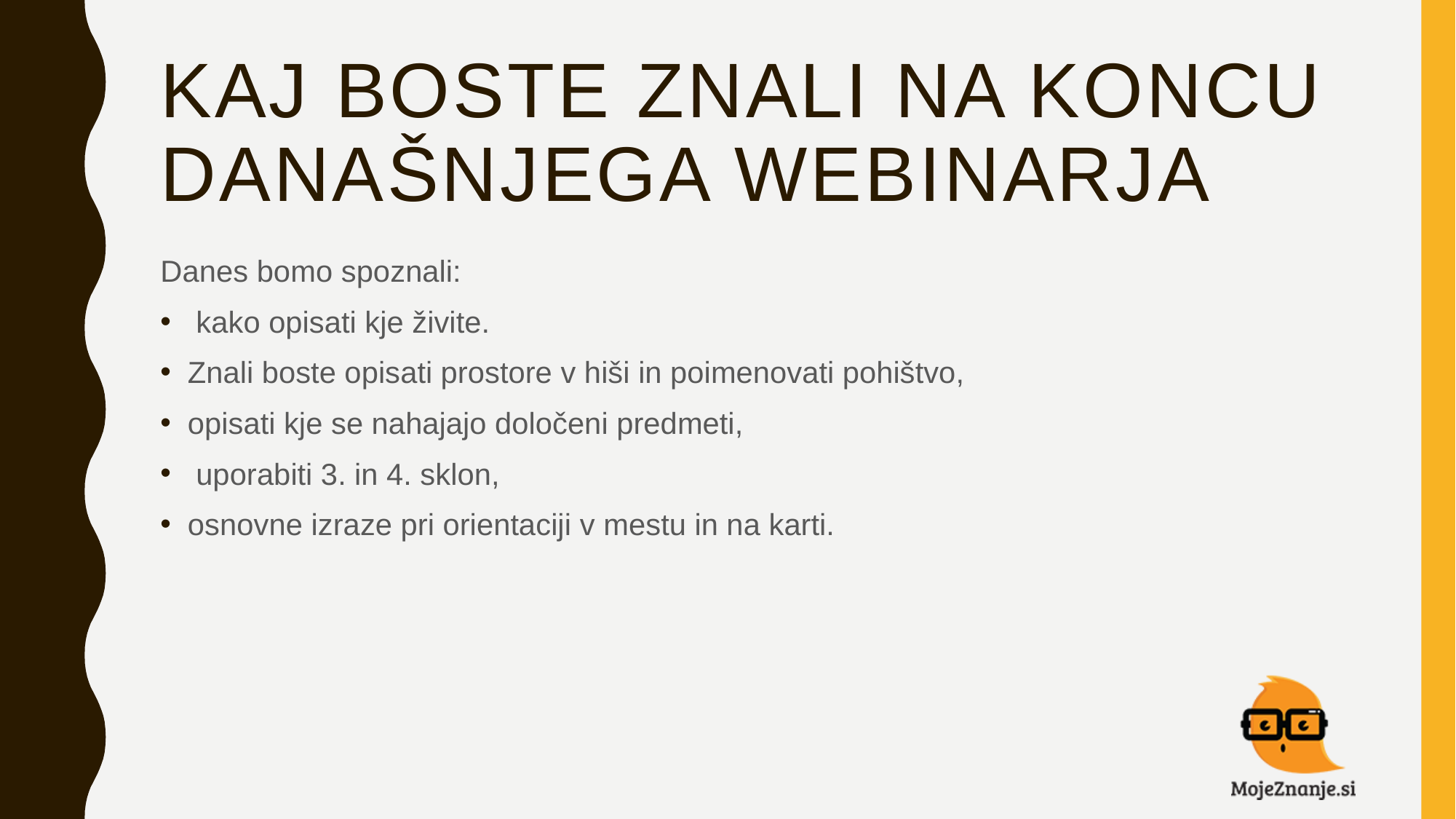

# Kaj boste znali na koncu današnjega webinarja
Danes bomo spoznali:
 kako opisati kje živite.
Znali boste opisati prostore v hiši in poimenovati pohištvo,
opisati kje se nahajajo določeni predmeti,
 uporabiti 3. in 4. sklon,
osnovne izraze pri orientaciji v mestu in na karti.